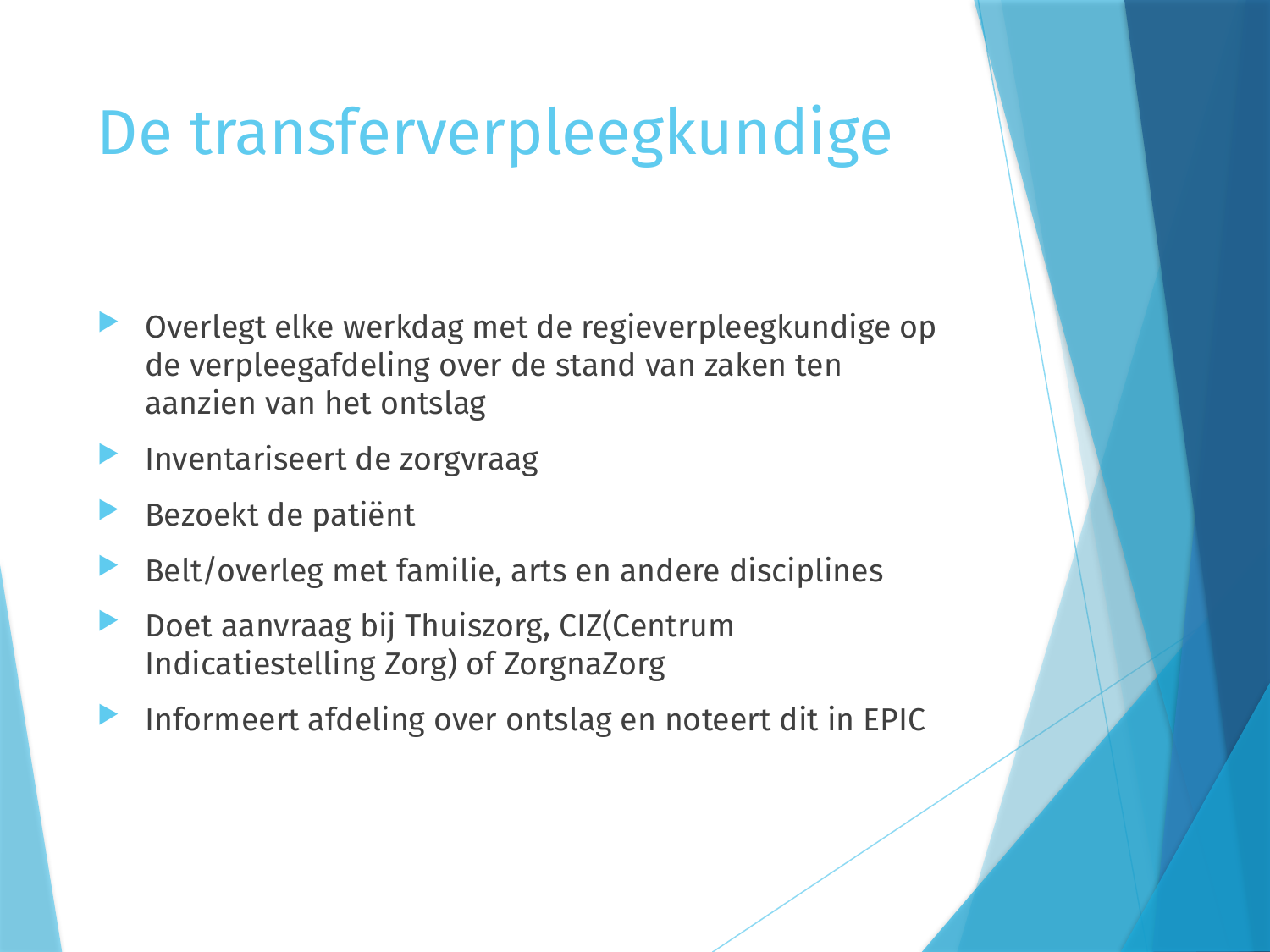

# De transferverpleegkundige
Overlegt elke werkdag met de regieverpleegkundige op de verpleegafdeling over de stand van zaken ten aanzien van het ontslag
Inventariseert de zorgvraag
Bezoekt de patiënt
Belt/overleg met familie, arts en andere disciplines
Doet aanvraag bij Thuiszorg, CIZ(Centrum Indicatiestelling Zorg) of ZorgnaZorg
Informeert afdeling over ontslag en noteert dit in EPIC